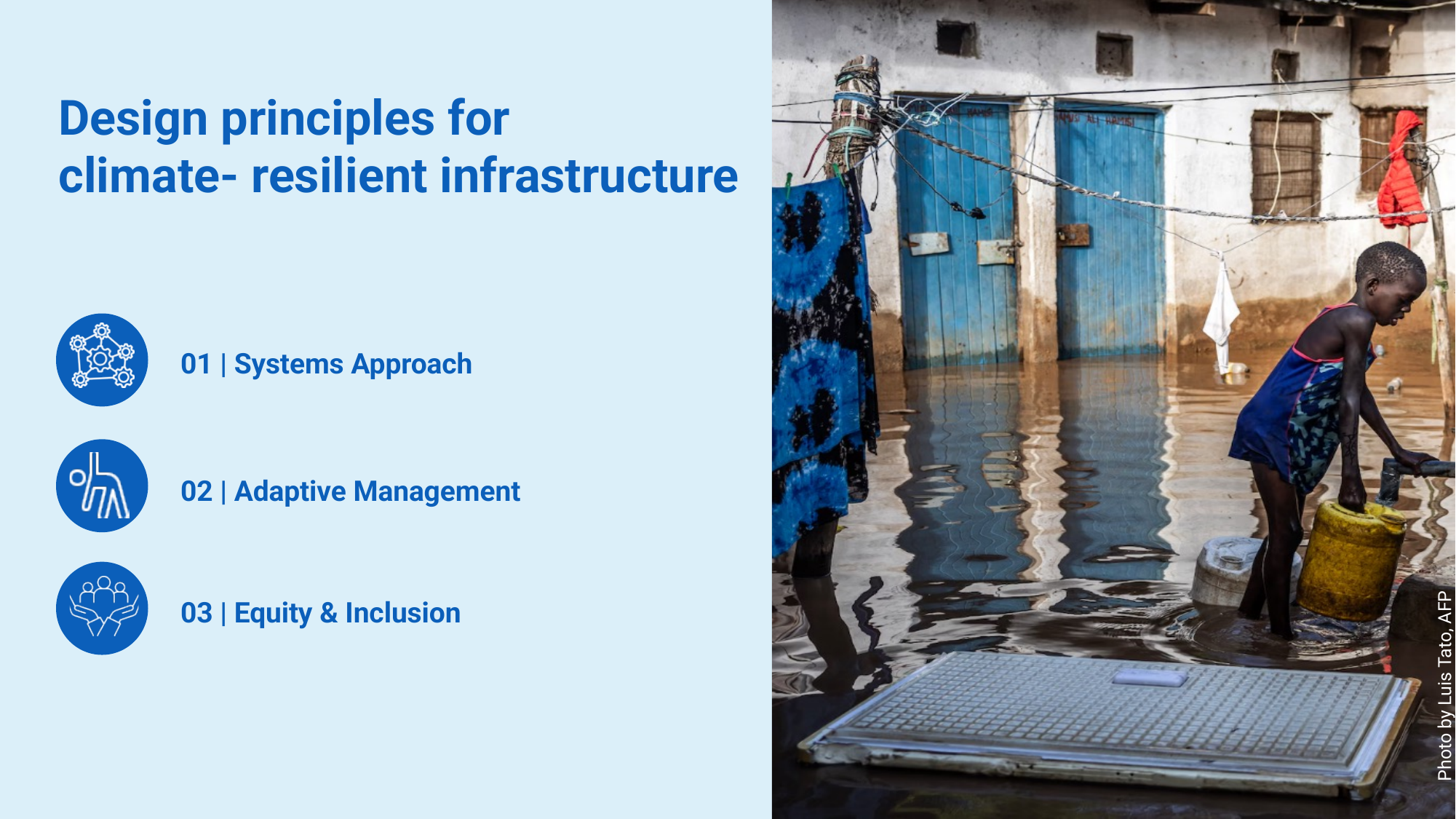

Design principles for
climate- resilient infrastructure

01 | Systems Approach

02 | Adaptive Management
Photo by Luis Tato, AFP

03 | Equity & Inclusion
27